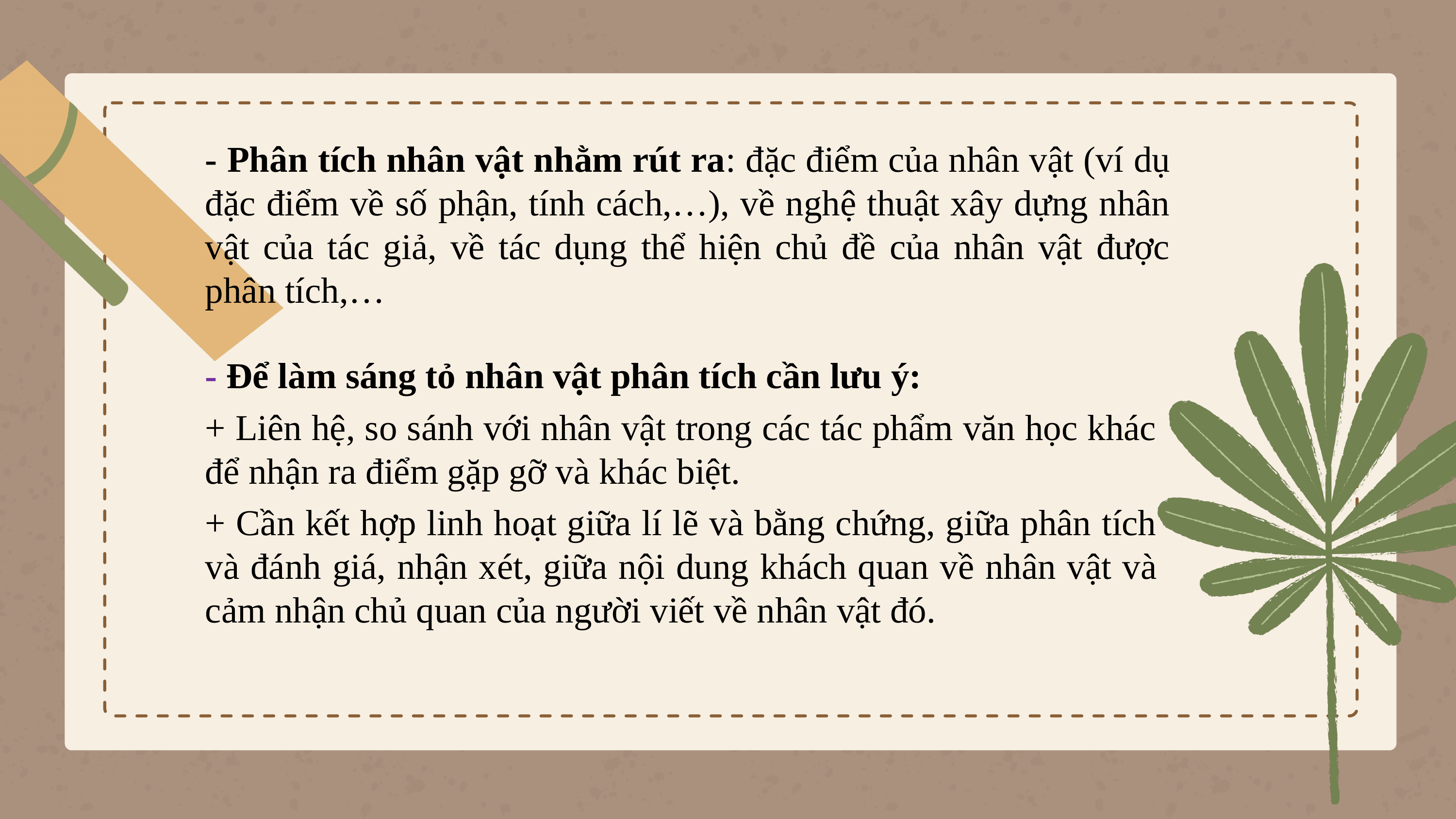

- Phân tích nhân vật nhằm rút ra: đặc điểm của nhân vật (ví dụ đặc điểm về số phận, tính cách,…), về nghệ thuật xây dựng nhân vật của tác giả, về tác dụng thể hiện chủ đề của nhân vật được phân tích,…

- Để làm sáng tỏ nhân vật phân tích cần lưu ý:
+ Liên hệ, so sánh với nhân vật trong các tác phẩm văn học khác để nhận ra điểm gặp gỡ và khác biệt.
+ Cần kết hợp linh hoạt giữa lí lẽ và bằng chứng, giữa phân tích và đánh giá, nhận xét, giữa nội dung khách quan về nhân vật và cảm nhận chủ quan của người viết về nhân vật đó.